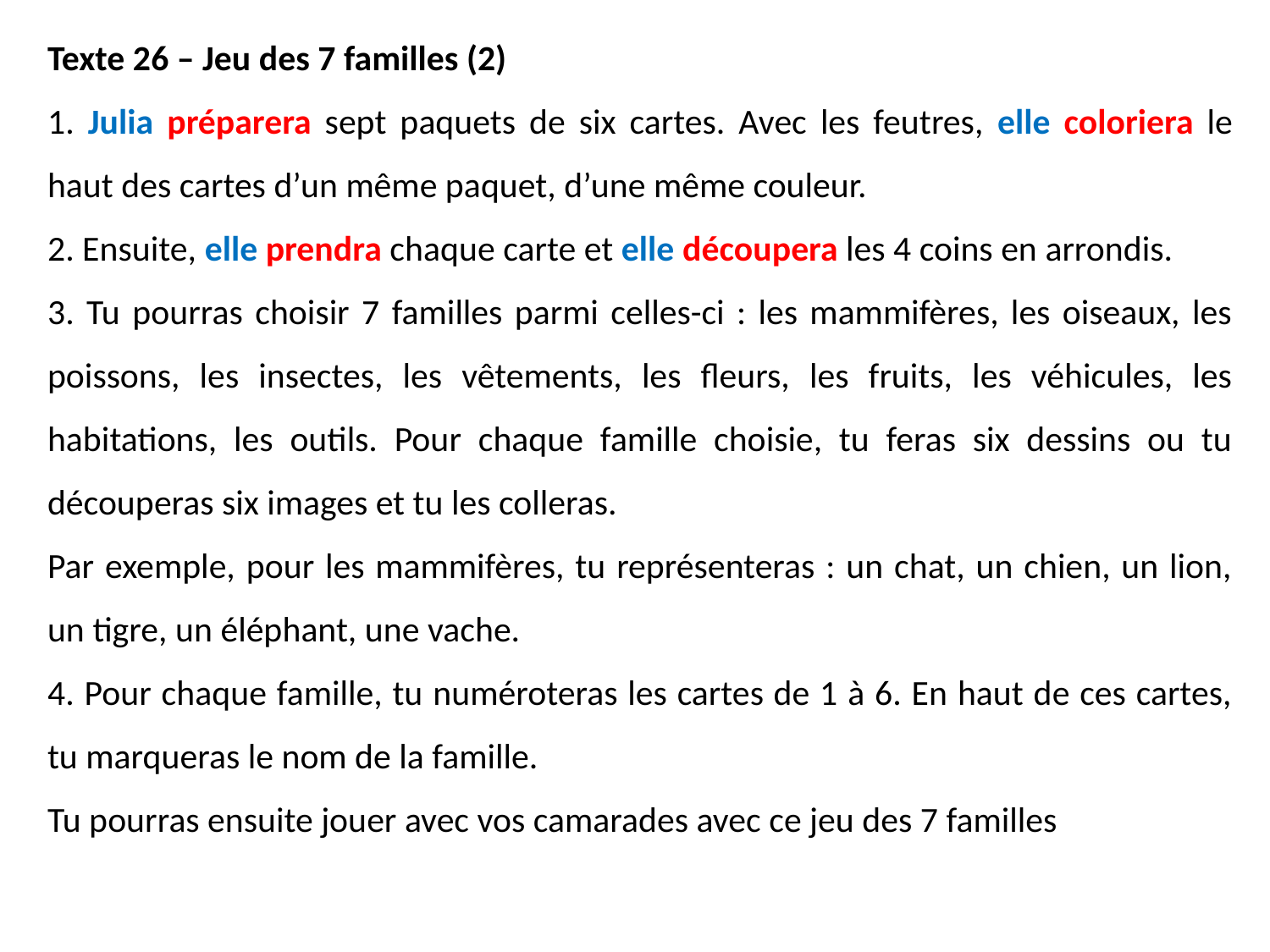

Texte 26 – Jeu des 7 familles (2)
1. Julia préparera sept paquets de six cartes. Avec les feutres, elle coloriera le haut des cartes d’un même paquet, d’une même couleur.
2. Ensuite, elle prendra chaque carte et elle découpera les 4 coins en arrondis.
3. Tu pourras choisir 7 familles parmi celles-ci : les mammifères, les oiseaux, les poissons, les insectes, les vêtements, les fleurs, les fruits, les véhicules, les habitations, les outils. Pour chaque famille choisie, tu feras six dessins ou tu découperas six images et tu les colleras.
Par exemple, pour les mammifères, tu représenteras : un chat, un chien, un lion, un tigre, un éléphant, une vache.
4. Pour chaque famille, tu numéroteras les cartes de 1 à 6. En haut de ces cartes, tu marqueras le nom de la famille.
Tu pourras ensuite jouer avec vos camarades avec ce jeu des 7 familles